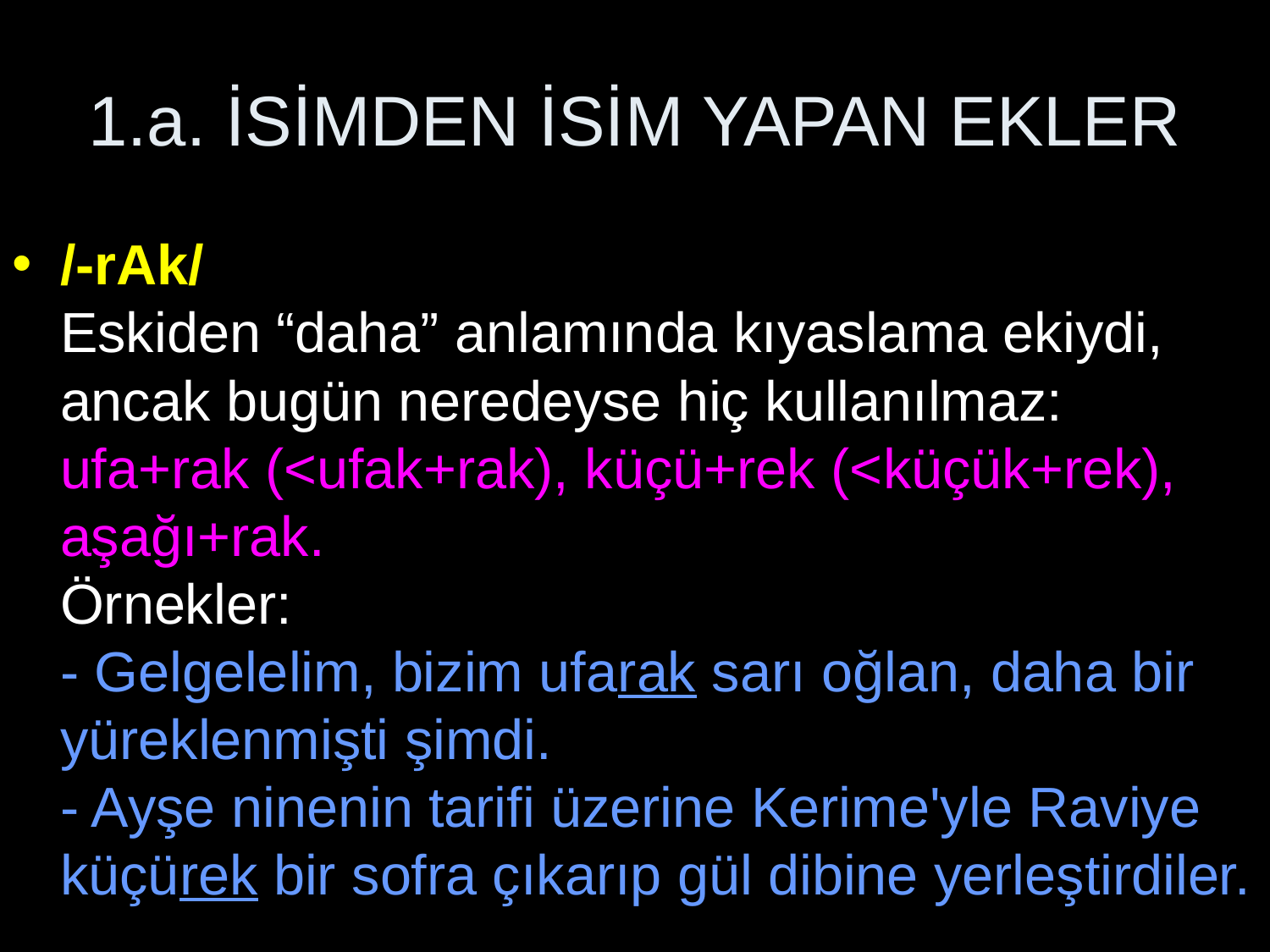

# 1.a. İSİMDEN İSİM YAPAN EKLER
/-rAk/
Eskiden “daha” anlamında kıyaslama ekiydi, ancak bugün neredeyse hiç kullanılmaz:
ufa+rak (<ufak+rak), küçü+rek (<küçük+rek), aşağı+rak.
Örnekler:
- Gelgelelim, bizim ufarak sarı oğlan, daha bir yüreklenmişti şimdi.
- Ayşe ninenin tarifi üzerine Kerime'yle Raviye küçürek bir sofra çıkarıp gül dibine yerleştirdiler.